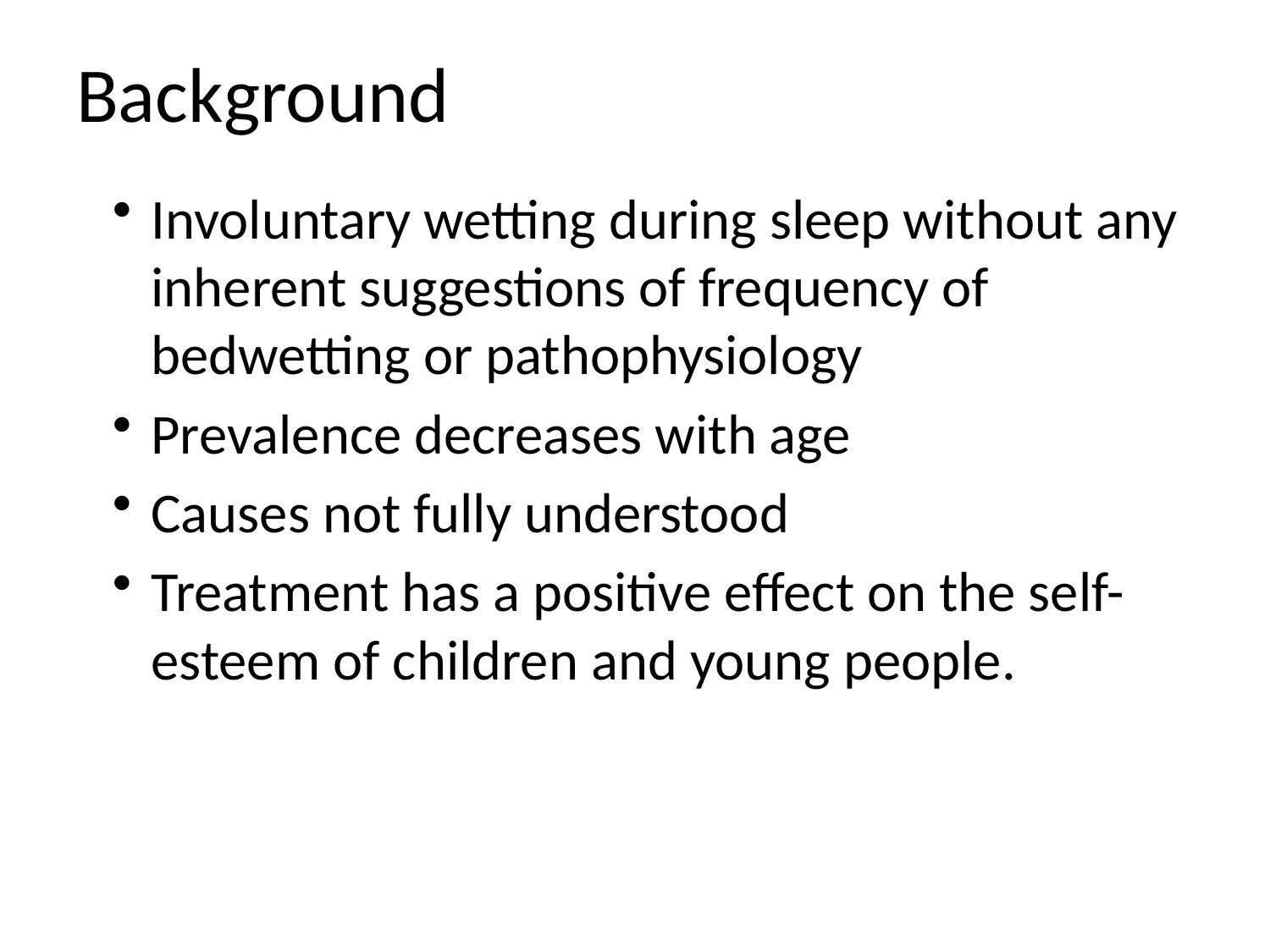

# Background
Involuntary wetting during sleep without any inherent suggestions of frequency of bedwetting or pathophysiology
Prevalence decreases with age
Causes not fully understood
Treatment has a positive effect on the self-esteem of children and young people.